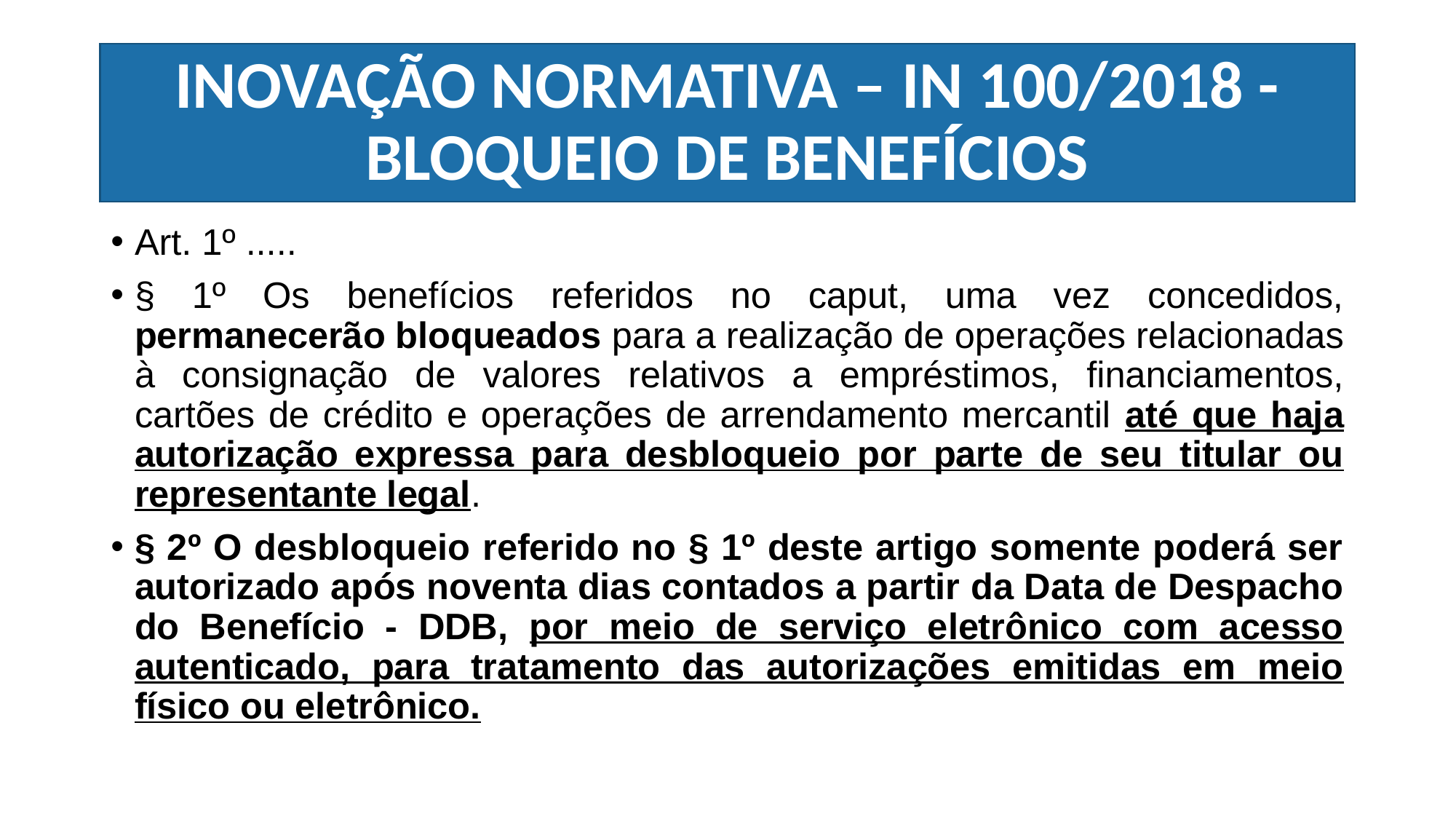

# INOVAÇÃO NORMATIVA – IN 100/2018 - BLOQUEIO DE BENEFÍCIOS
Art. 1º .....
§ 1º Os benefícios referidos no caput, uma vez concedidos, permanecerão bloqueados para a realização de operações relacionadas à consignação de valores relativos a empréstimos, financiamentos, cartões de crédito e operações de arrendamento mercantil até que haja autorização expressa para desbloqueio por parte de seu titular ou representante legal.
§ 2º O desbloqueio referido no § 1º deste artigo somente poderá ser autorizado após noventa dias contados a partir da Data de Despacho do Benefício - DDB, por meio de serviço eletrônico com acesso autenticado, para tratamento das autorizações emitidas em meio físico ou eletrônico.